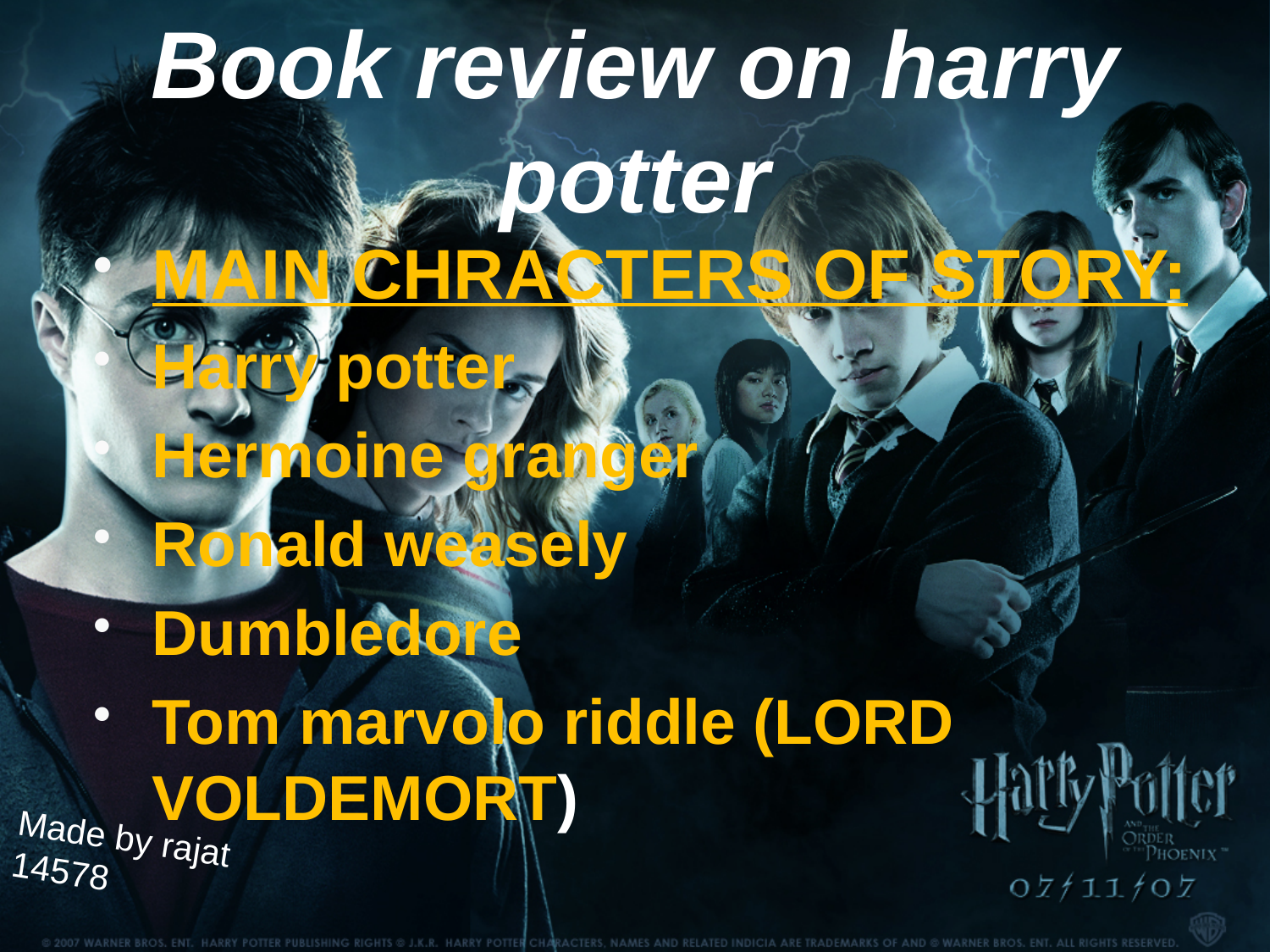

# Book review on harry potter
MAIN CHRACTERS OF STORY:
Harry potter
Hermoine granger
Ronald weasely
Dumbledore
Tom marvolo riddle (LORD VOLDEMORT)
Made by rajat
14578